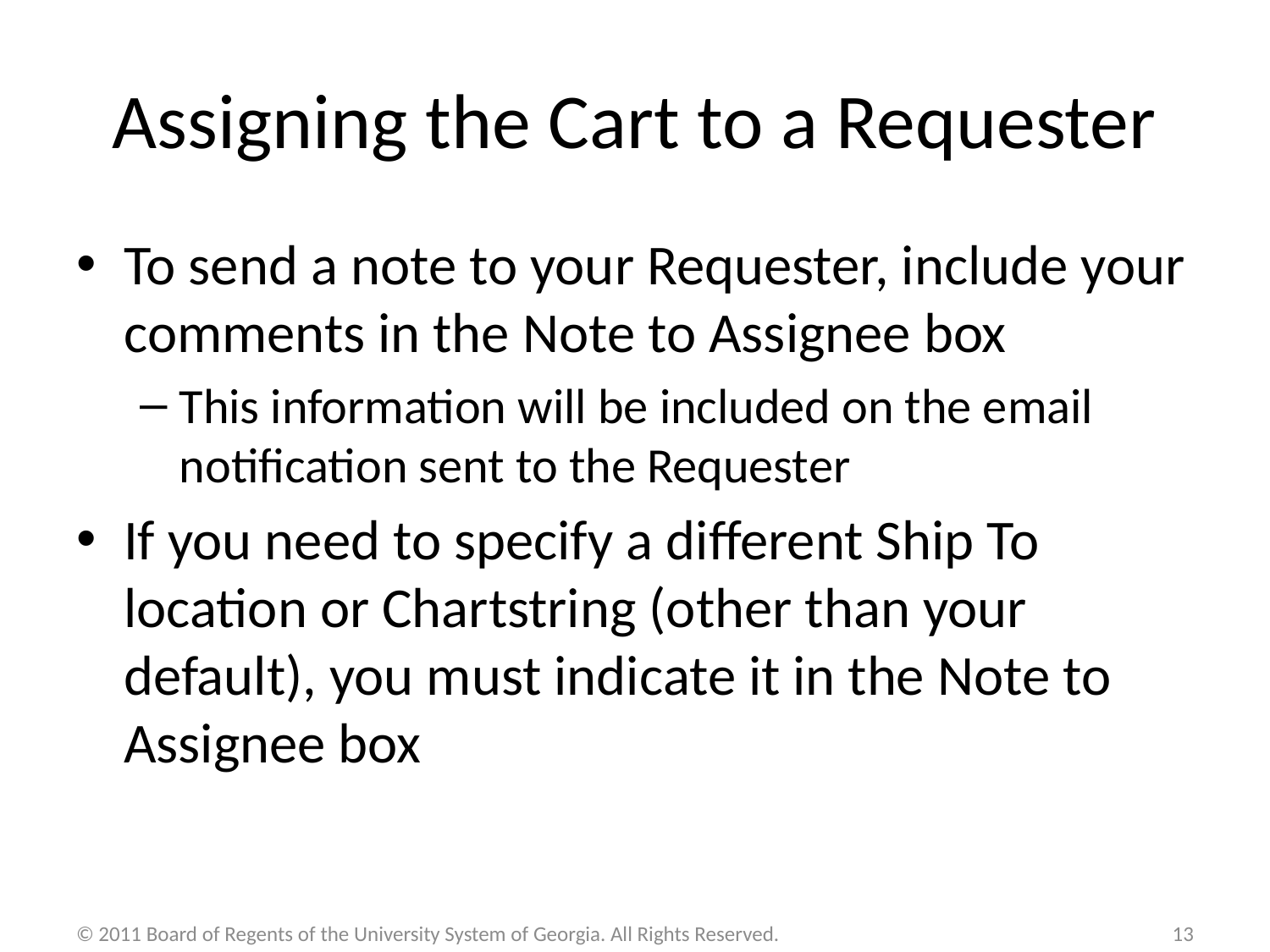

# Assigning the Cart to a Requester
To send a note to your Requester, include your comments in the Note to Assignee box
This information will be included on the email notification sent to the Requester
If you need to specify a different Ship To location or Chartstring (other than your default), you must indicate it in the Note to Assignee box
© 2011 Board of Regents of the University System of Georgia. All Rights Reserved.
13